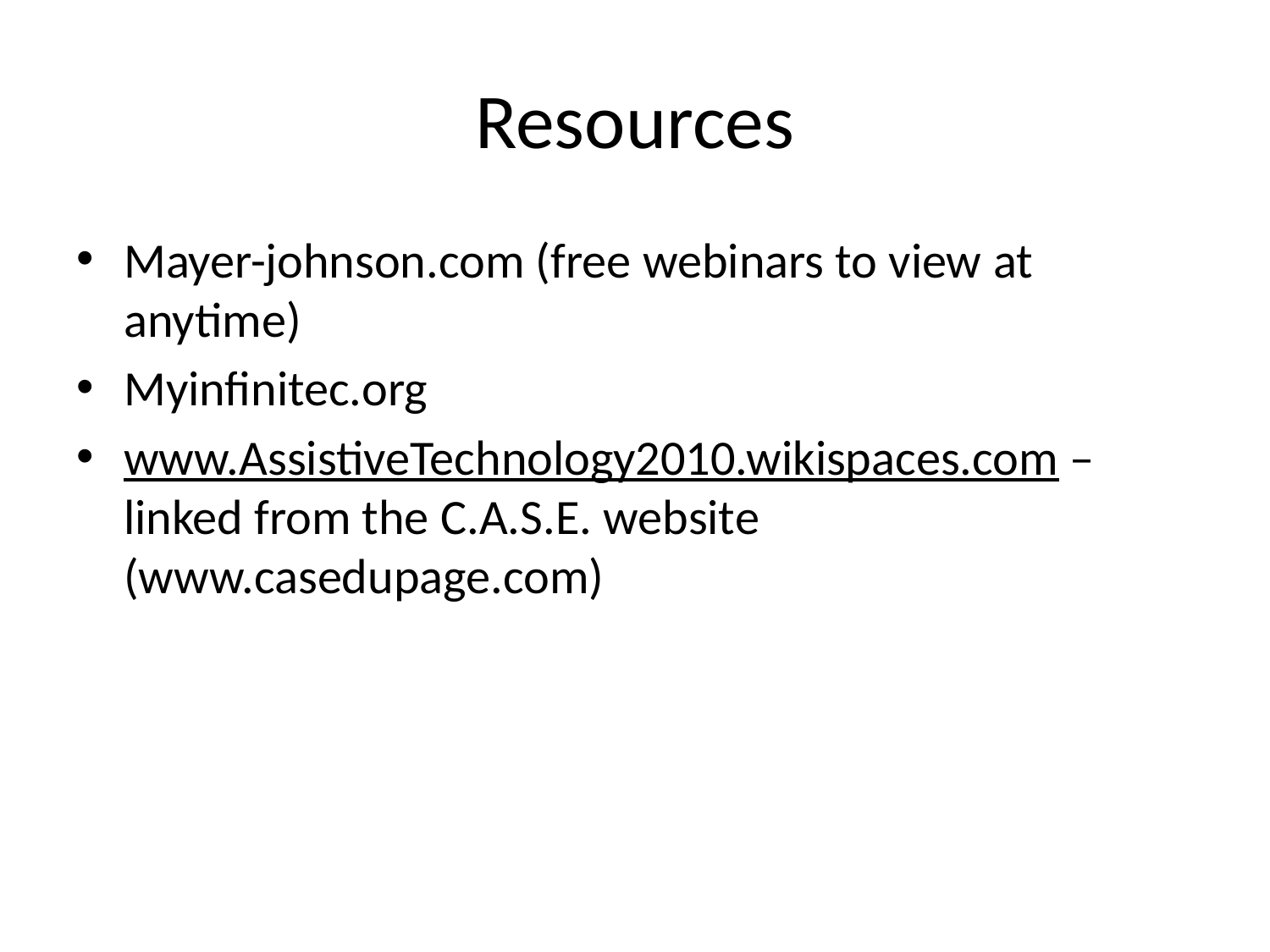

# Resources
Mayer-johnson.com (free webinars to view at anytime)
Myinfinitec.org
www.AssistiveTechnology2010.wikispaces.com – linked from the C.A.S.E. website (www.casedupage.com)